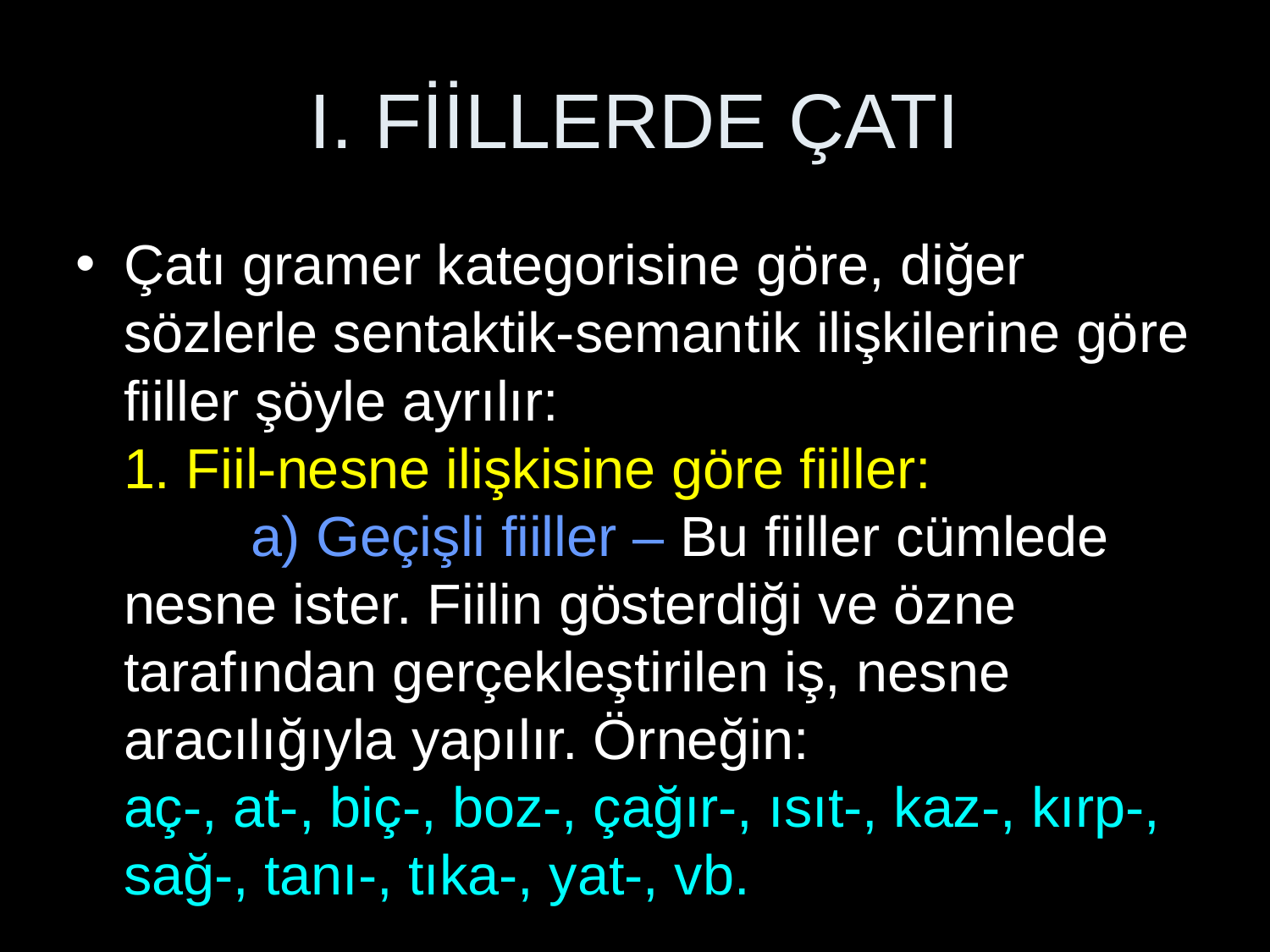

# I. FİİLLERDE ÇATI
Çatı gramer kategorisine göre, diğer sözlerle sentaktik-semantik ilişkilerine göre fiiller şöyle ayrılır:
1. Fiil-nesne ilişkisine göre fiiller:
	a) Geçişli fiiller – Bu fiiller cümlede nesne ister. Fiilin gösterdiği ve özne tarafından gerçekleştirilen iş, nesne aracılığıyla yapılır. Örneğin:
aç-, at-, biç-, boz-, çağır-, ısıt-, kaz-, kırp-, sağ-, tanı-, tıka-, yat-, vb.